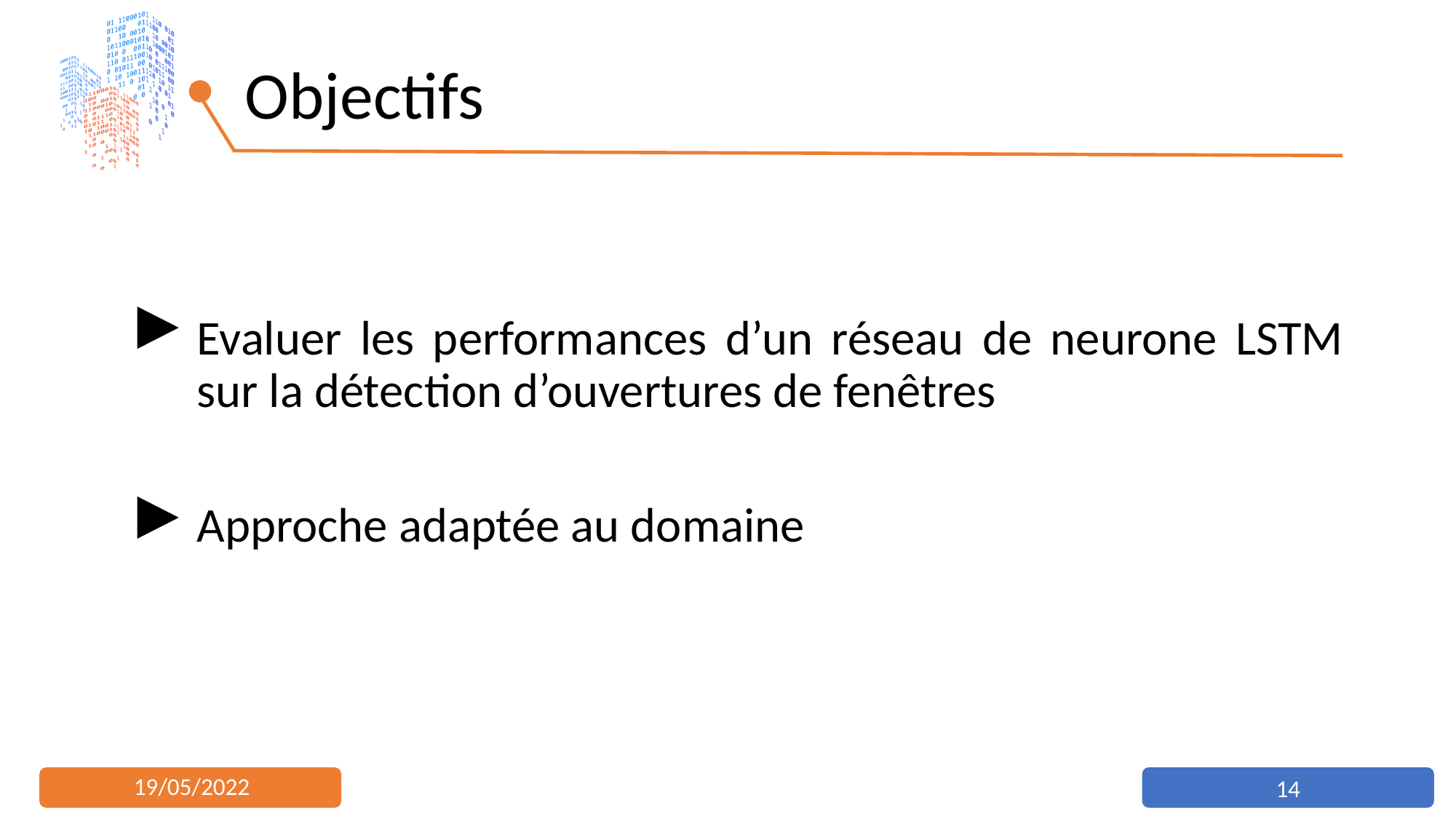

# Objectifs

Evaluer les performances d’un réseau de neurone LSTM sur la détection d’ouvertures de fenêtres

Approche adaptée au domaine

19/05/2022
14